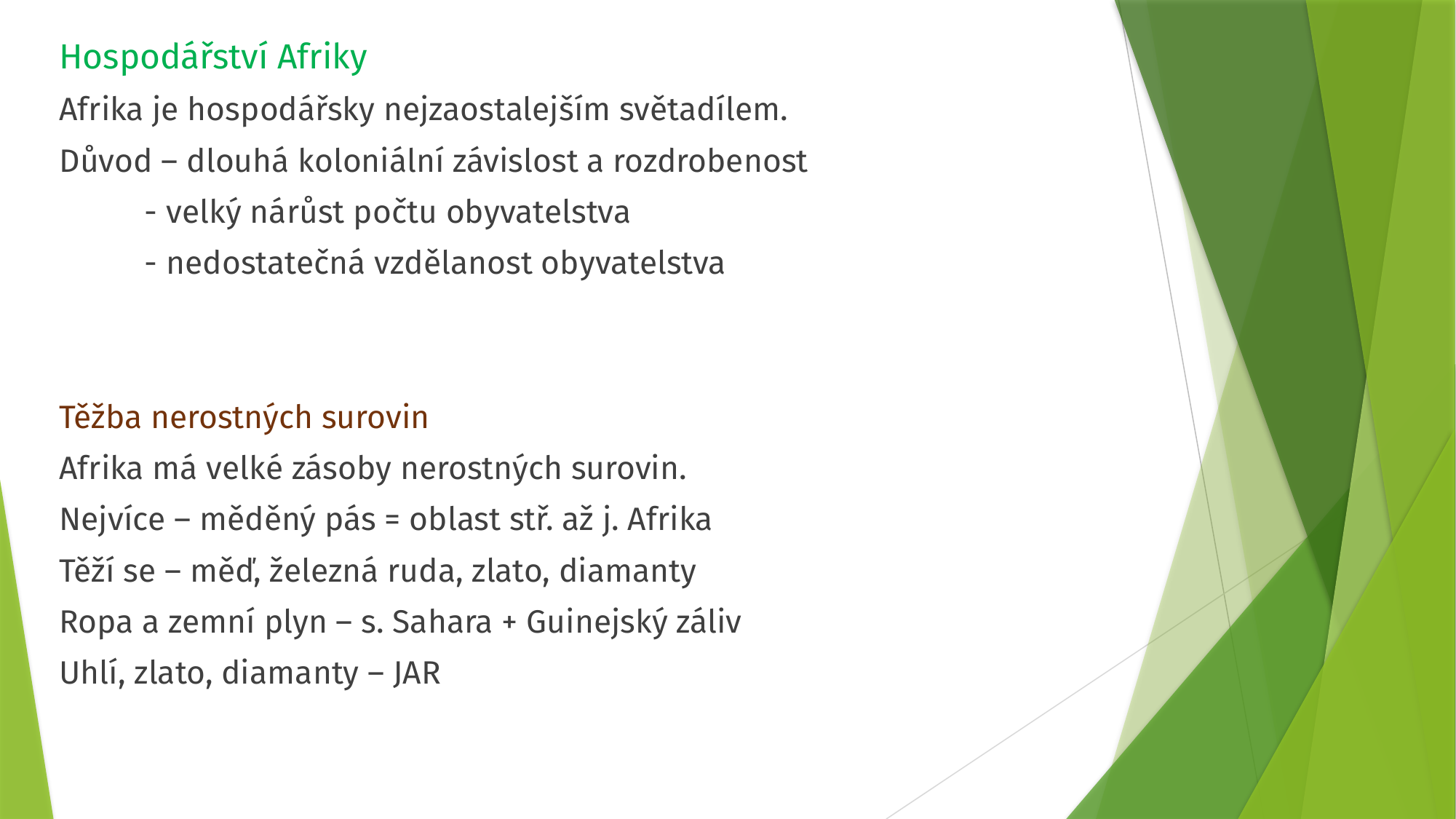

Hospodářství Afriky
Afrika je hospodářsky nejzaostalejším světadílem.
Důvod – dlouhá koloniální závislost a rozdrobenost
          - velký nárůst počtu obyvatelstva
          - nedostatečná vzdělanost obyvatelstva

Těžba nerostných surovin
Afrika má velké zásoby nerostných surovin.
Nejvíce – měděný pás = oblast stř. až j. Afrika
Těží se – měď, železná ruda, zlato, diamanty
Ropa a zemní plyn – s. Sahara + Guinejský záliv
Uhlí, zlato, diamanty – JAR